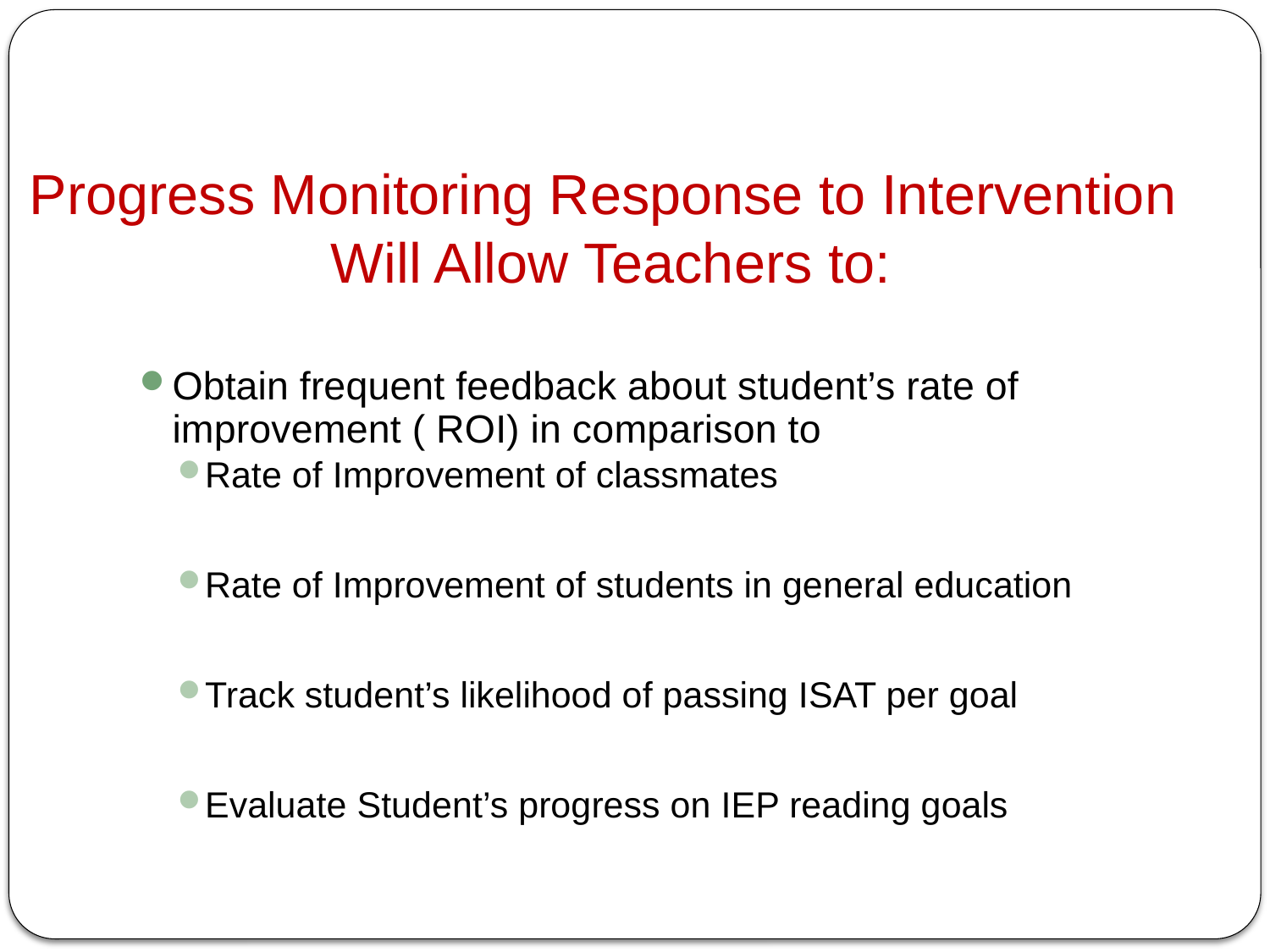

# Progress Monitoring Response to Intervention Will Allow Teachers to:
Obtain frequent feedback about student’s rate of improvement ( ROI) in comparison to
Rate of Improvement of classmates

Rate of Improvement of students in general education

Track student’s likelihood of passing ISAT per goal

Evaluate Student’s progress on IEP reading goals